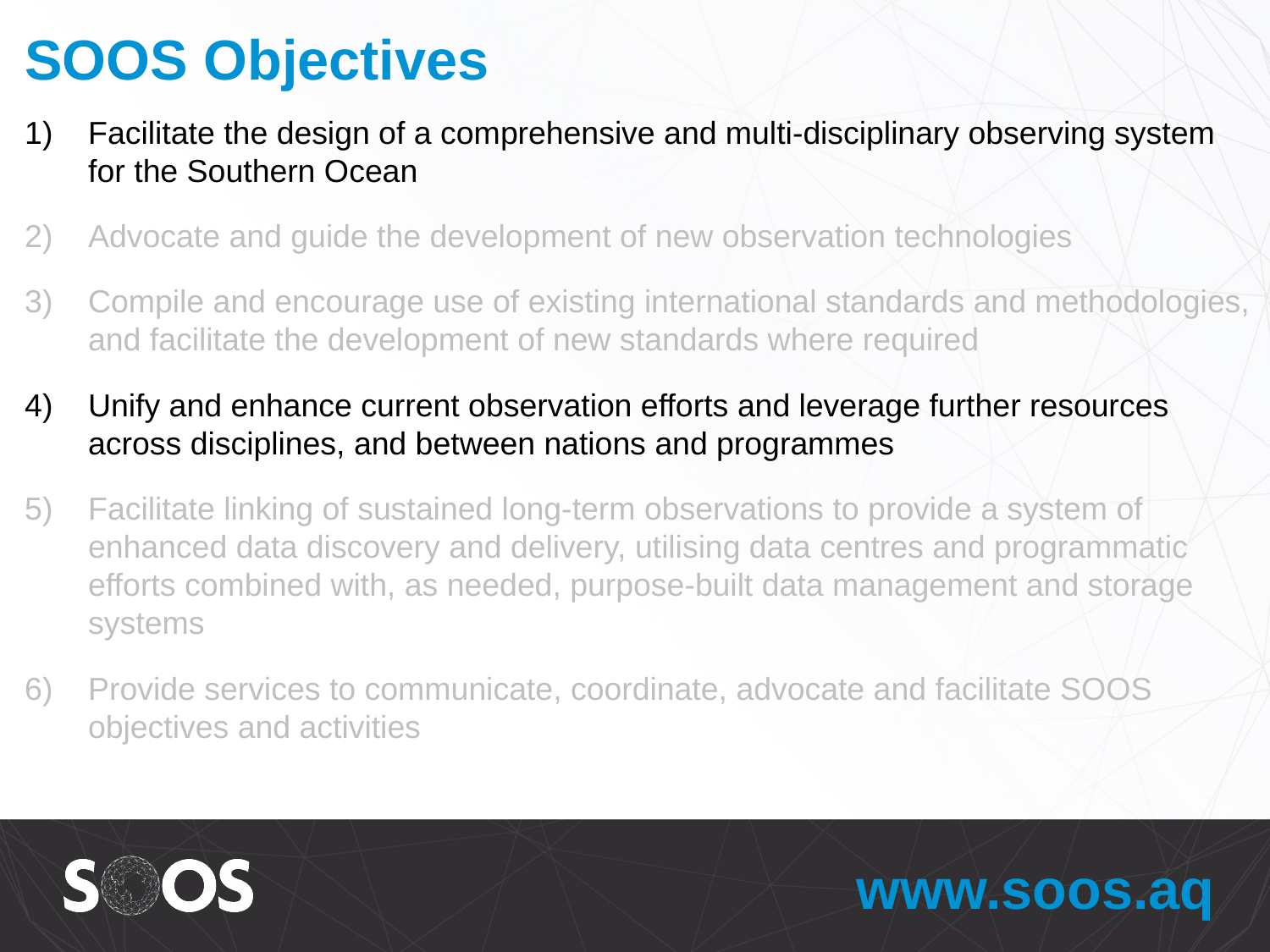

# SOOS Objectives
Facilitate the design of a comprehensive and multi-disciplinary observing system for the Southern Ocean
Advocate and guide the development of new observation technologies
Compile and encourage use of existing international standards and methodologies, and facilitate the development of new standards where required
Unify and enhance current observation efforts and leverage further resources across disciplines, and between nations and programmes
Facilitate linking of sustained long-term observations to provide a system of enhanced data discovery and delivery, utilising data centres and programmatic efforts combined with, as needed, purpose-built data management and storage systems
Provide services to communicate, coordinate, advocate and facilitate SOOS objectives and activities
www.soos.aq